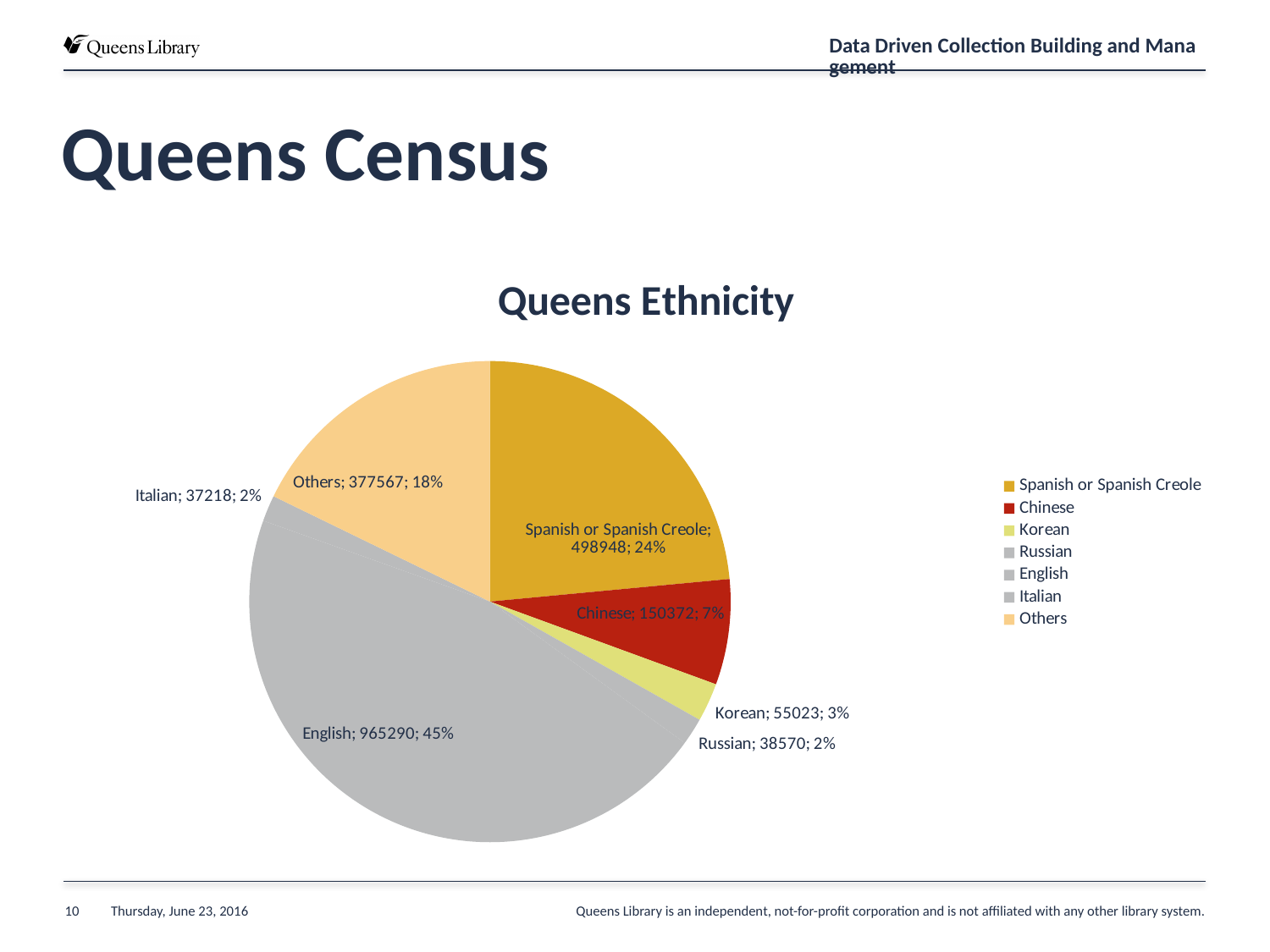

Data Driven Collection Building and Management
# Queens Census

### Chart: Queens Ethnicity

| Category | population | percentage |
|---|---|---|
| Spanish or Spanish Creole | 498948.0 | 0.235 |
| Chinese | 150372.0 | 0.071 |
| Korean | 55023.0 | 0.026 |
| Russian | 38570.0 | 0.018 |
| English | 965290.0 | 0.455 |
| Italian | 37218.0 | 0.018 |
| Others | 377567.0 | 0.177 |
10
Thursday, June 23, 2016